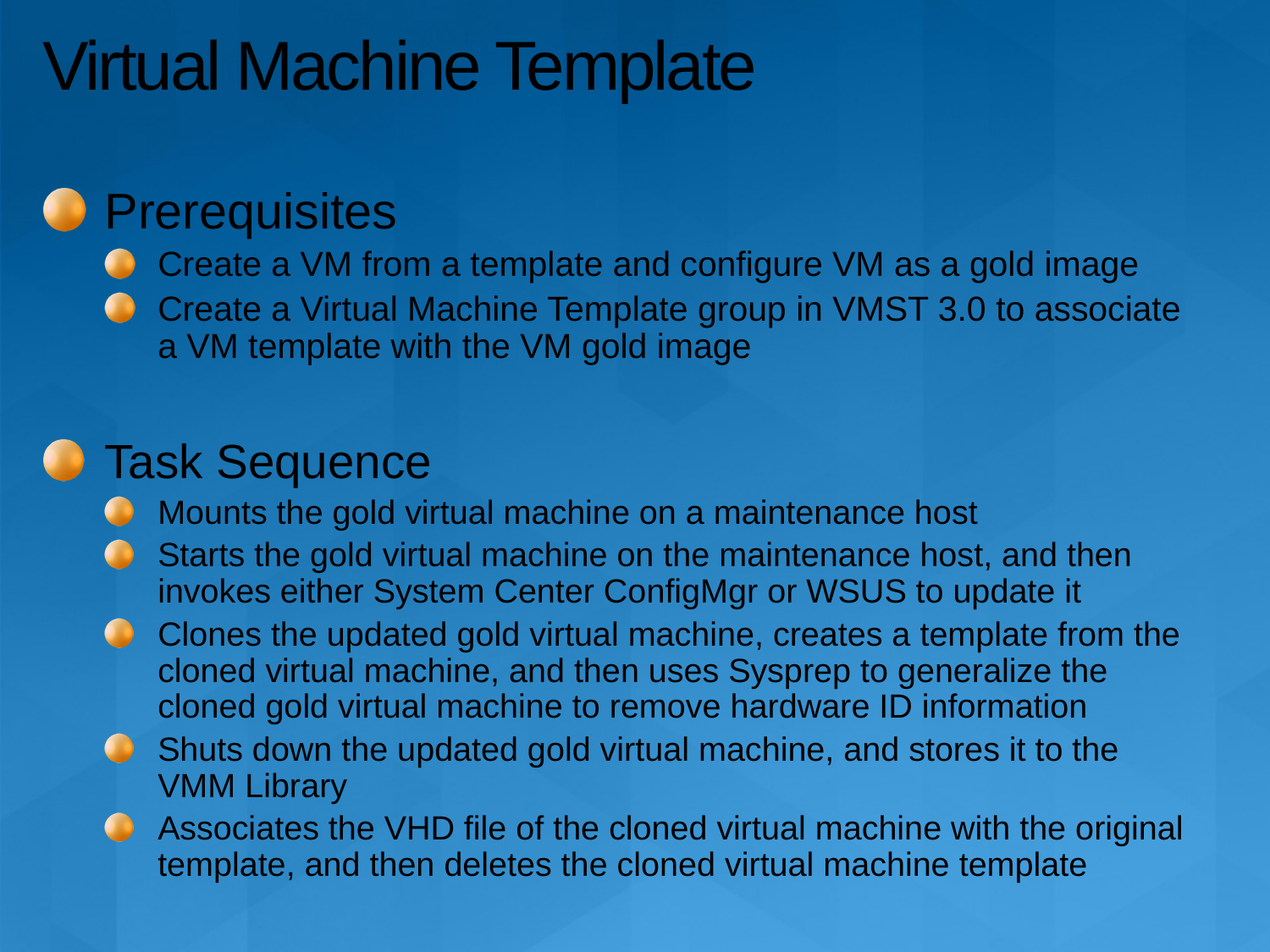

# Virtual Machine Template

Prerequisites
Create a VM from a template and configure VM as a gold image
Create a Virtual Machine Template group in VMST 3.0 to associate a VM template with the VM gold image

Task Sequence
Mounts the gold virtual machine on a maintenance host
Starts the gold virtual machine on the maintenance host, and then invokes either System Center ConfigMgr or WSUS to update it
Clones the updated gold virtual machine, creates a template from the cloned virtual machine, and then uses Sysprep to generalize the cloned gold virtual machine to remove hardware ID information
Shuts down the updated gold virtual machine, and stores it to the VMM Library
Associates the VHD file of the cloned virtual machine with the original template, and then deletes the cloned virtual machine template